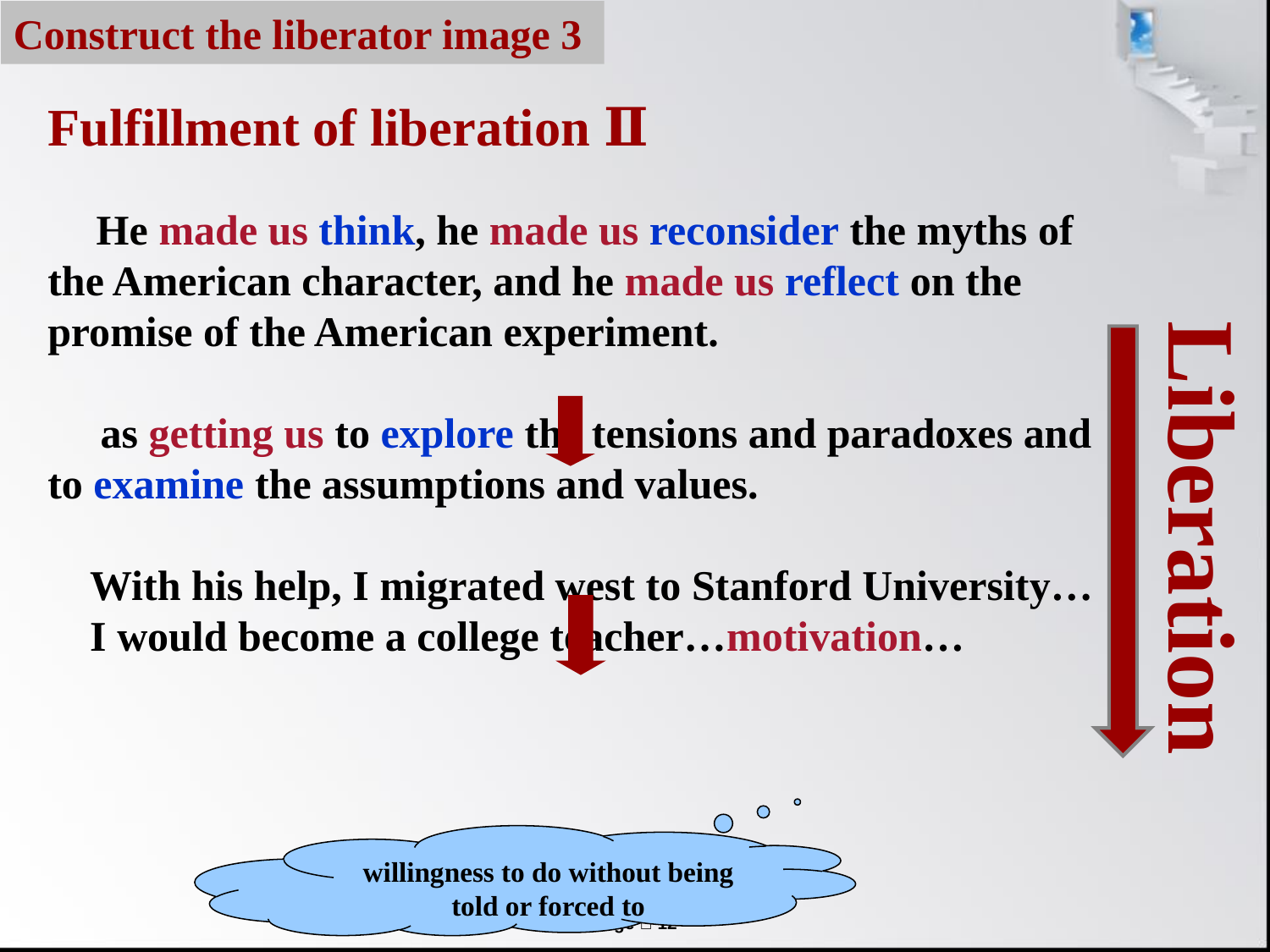

Construct the liberator image 3
# Fulfillment of liberation Ⅱ
     He made us think, he made us reconsider the myths of the American character, and he made us reflect on the promise of the American experiment.

     as getting us to explore the tensions and paradoxes and to examine the assumptions and values.

    With his help, I migrated west to Stanford University…
    I would become a college teacher…motivation…

Liberation

willingness to do without being told or forced to